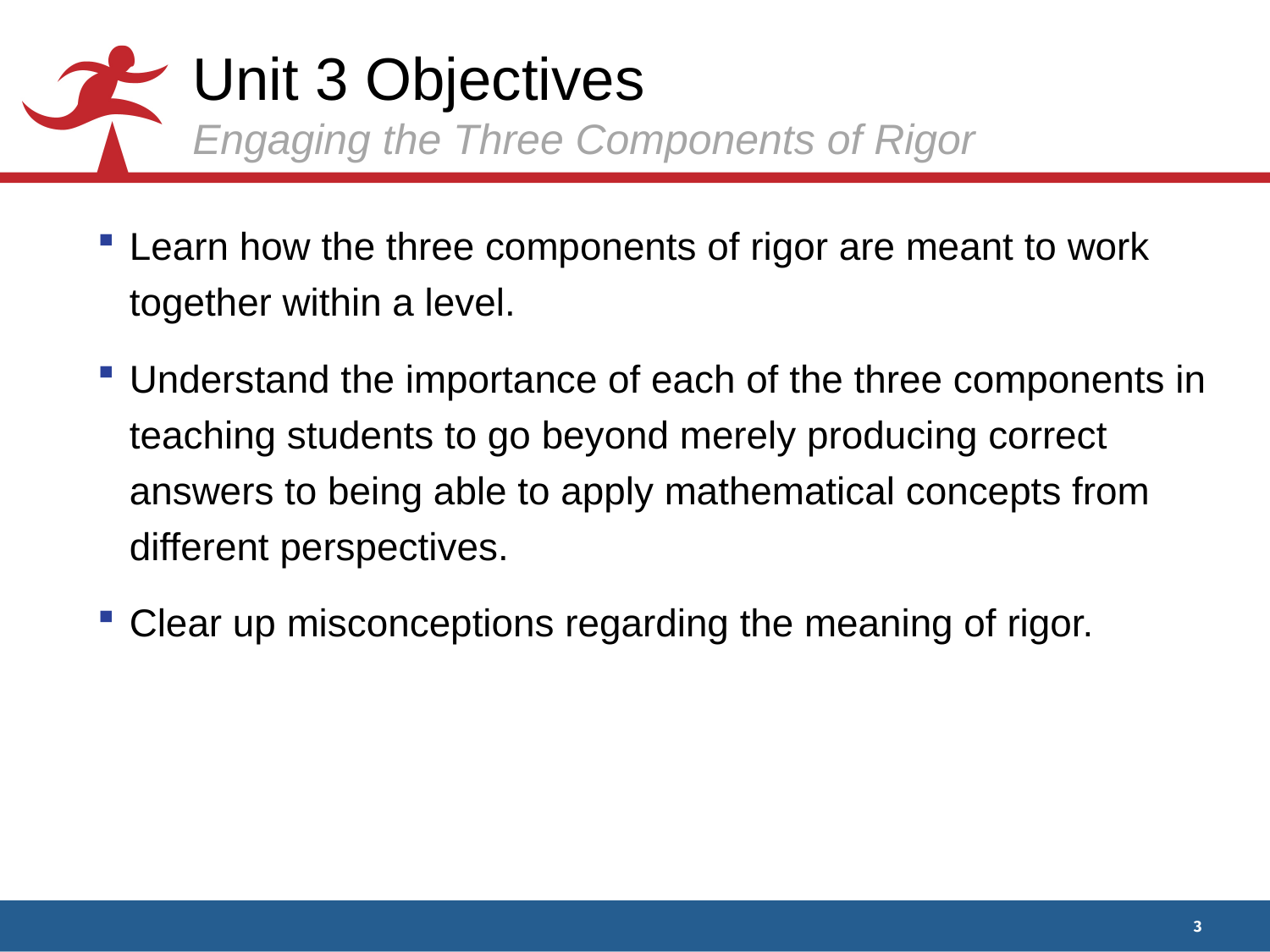

# Unit 3 Objectives Engaging the Three Components of Rigor
Learn how the three components of rigor are meant to work together within a level.
Understand the importance of each of the three components in teaching students to go beyond merely producing correct answers to being able to apply mathematical concepts from different perspectives.
Clear up misconceptions regarding the meaning of rigor.